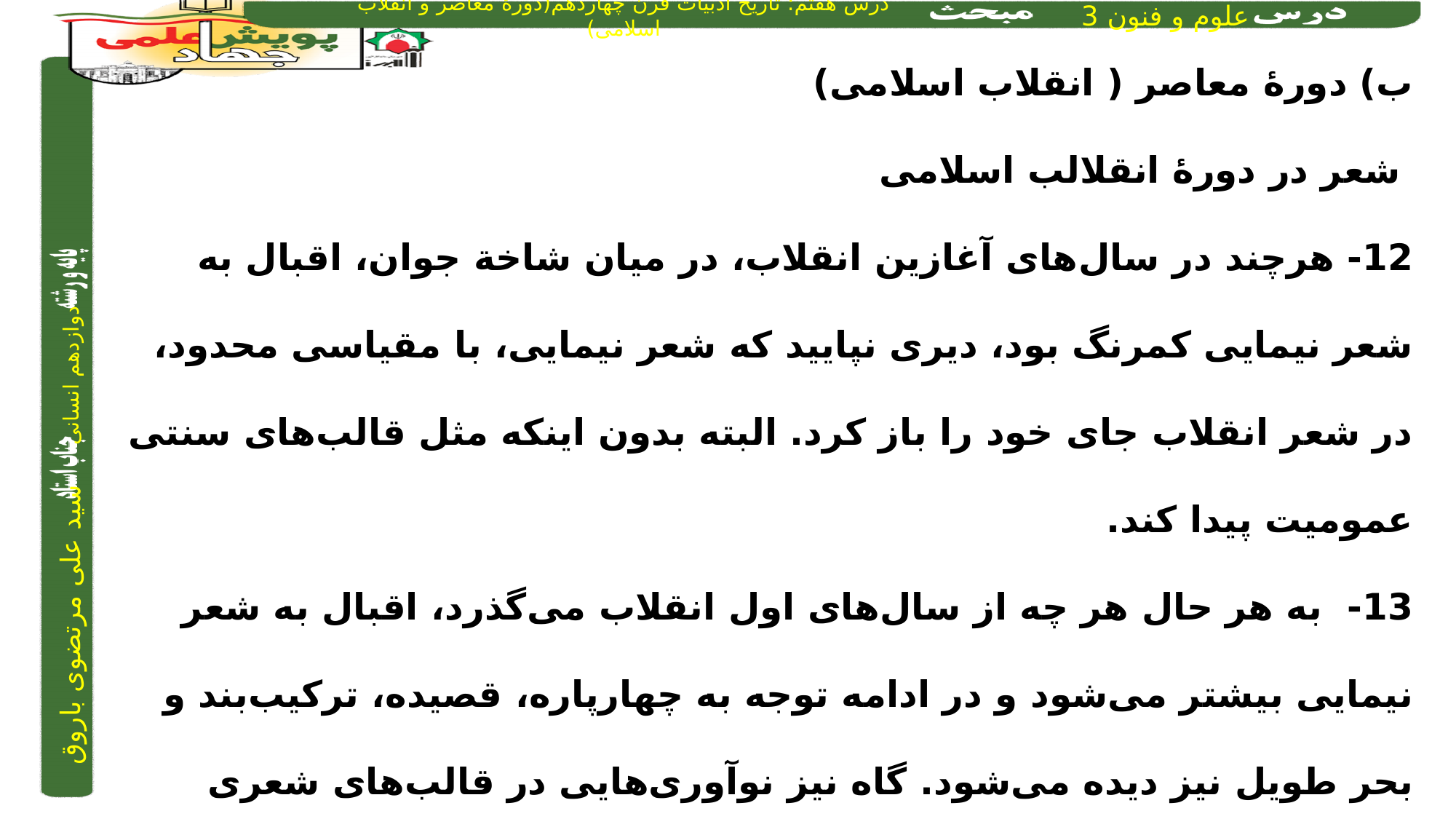

ب) دورۀ معاصر ( انقلاب اسلامی)
 شعر در دورۀ انقلالب اسلامی
12- هرچند در سال‌های آغازین انقلاب، در میان شاخة جوان، اقبال به شعر نیمایی کمرنگ بود، دیری نپایید که شعر نیمایی، با مقیاسی محدود، در شعر انقلاب جای خود را باز کرد. البته بدون اینکه مثل قالب‌های سنتی عمومیت پیدا کند.
13-  به هر حال هر چه از سال‌های اول انقلاب می‌گذرد، اقبال به شعر نیمایی بیشتر می‌شود و در ادامه توجه به چهارپاره، قصیده، ترکیب‌بند و بحر طویل نیز دیده می‌شود. گاه نیز نوآوری‌هایی در قالب‌های شعری ایجاد می‌شود که برای مثال می‌توان از قالب «غزل ـ مثنوی» (ادغام غزل با مثنوی) نام برد.